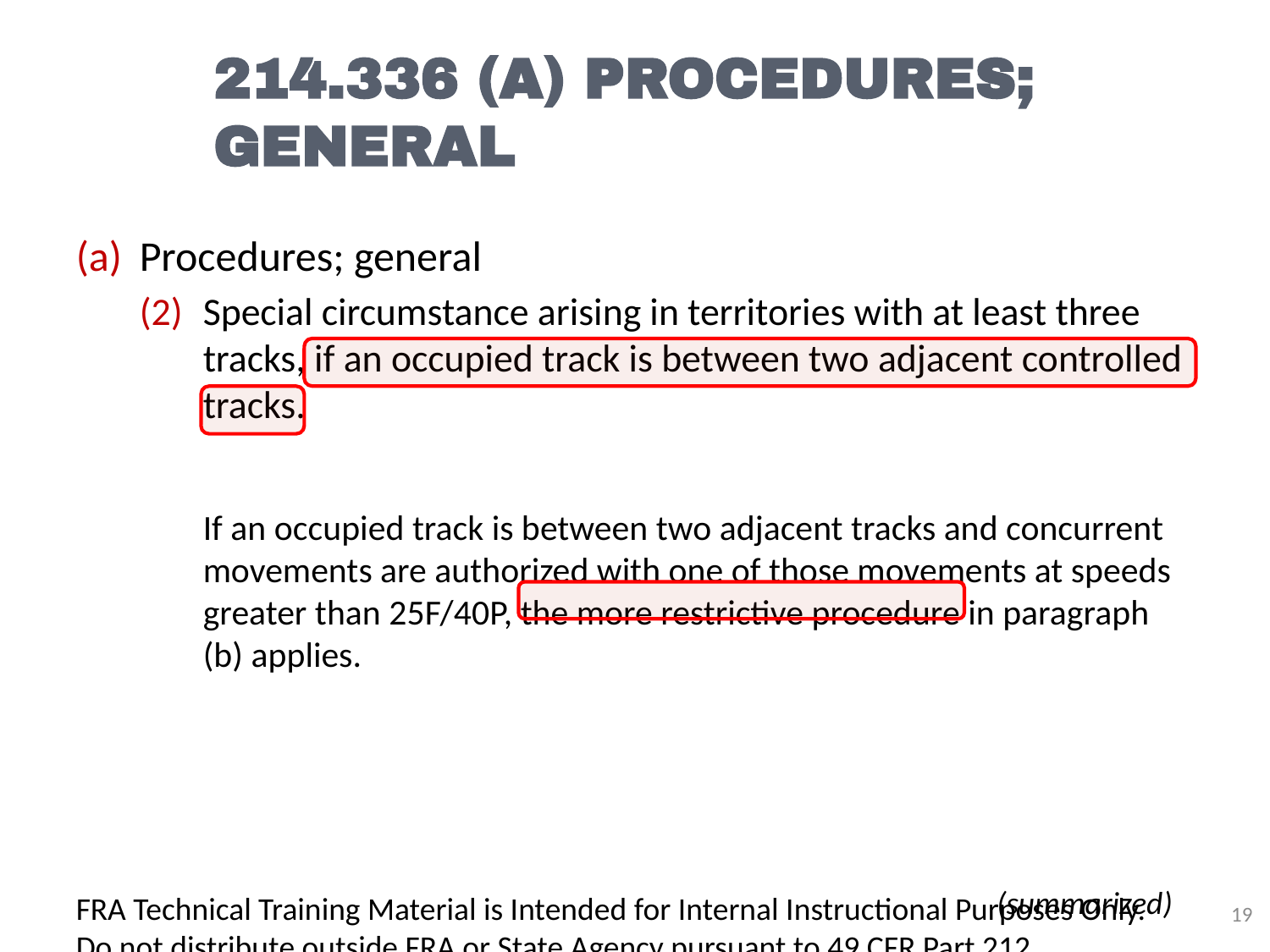

# 214.336 (a) Procedures; General
Procedures; general
Special circumstance arising in territories with at least three tracks, if an occupied track is between two adjacent controlled tracks.

If an occupied track is between two adjacent tracks and concurrent movements are authorized with one of those movements at speeds greater than 25F/40P, the more restrictive procedure in paragraph (b) applies.

(summarized)
FRA Technical Training Material is Intended for Internal Instructional Purposes Only.
Do not distribute outside FRA or State Agency pursuant to 49 CFR Part 212.
19